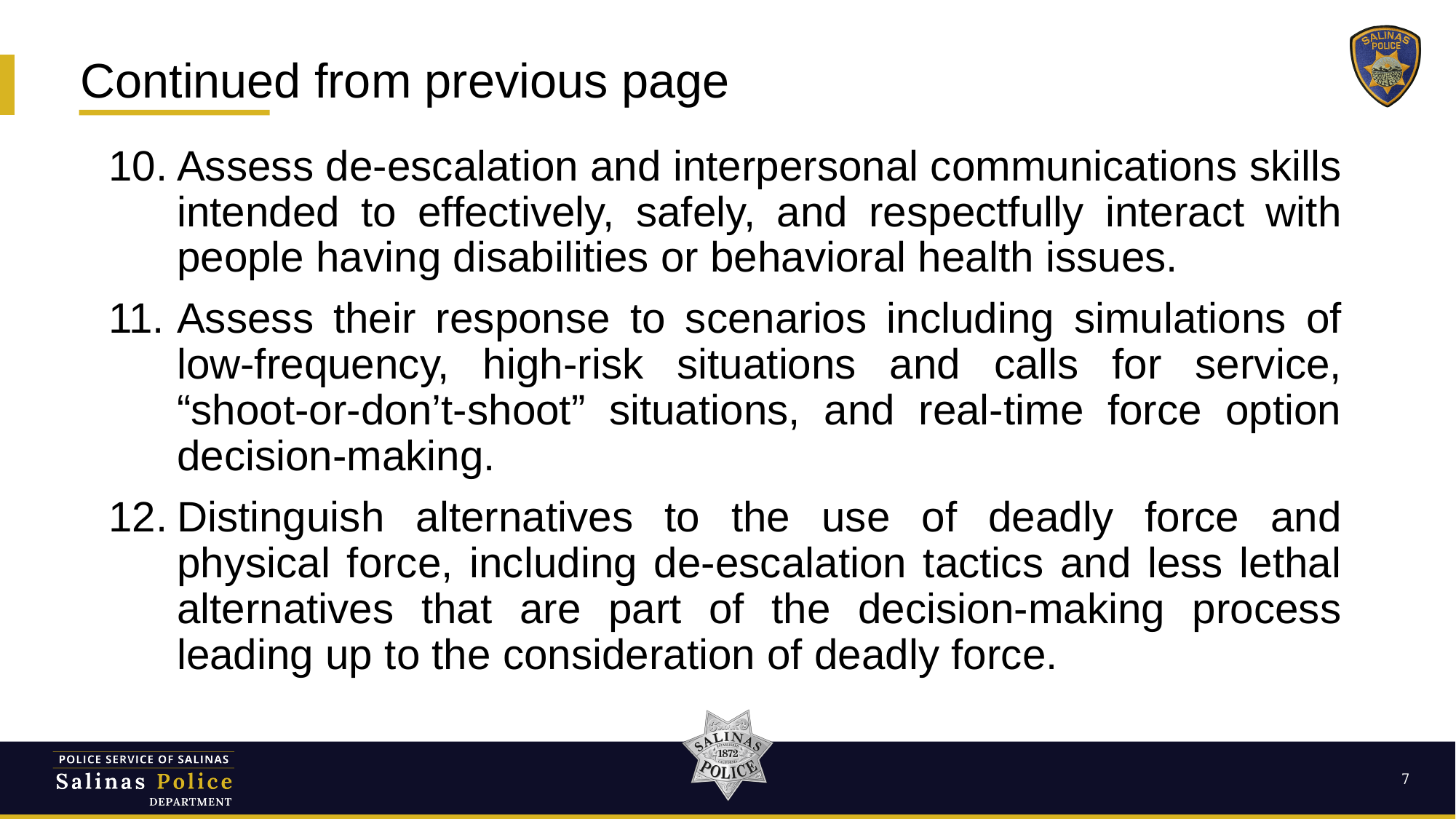

Continued from previous page
Assess de-escalation and interpersonal communications skills intended to effectively, safely, and respectfully interact with people having disabilities or behavioral health issues.
Assess their response to scenarios including simulations of low-frequency, high-risk situations and calls for service, “shoot-or-don’t-shoot” situations, and real-time force option decision-making.
Distinguish alternatives to the use of deadly force and physical force, including de-escalation tactics and less lethal alternatives that are part of the decision-making process leading up to the consideration of deadly force.